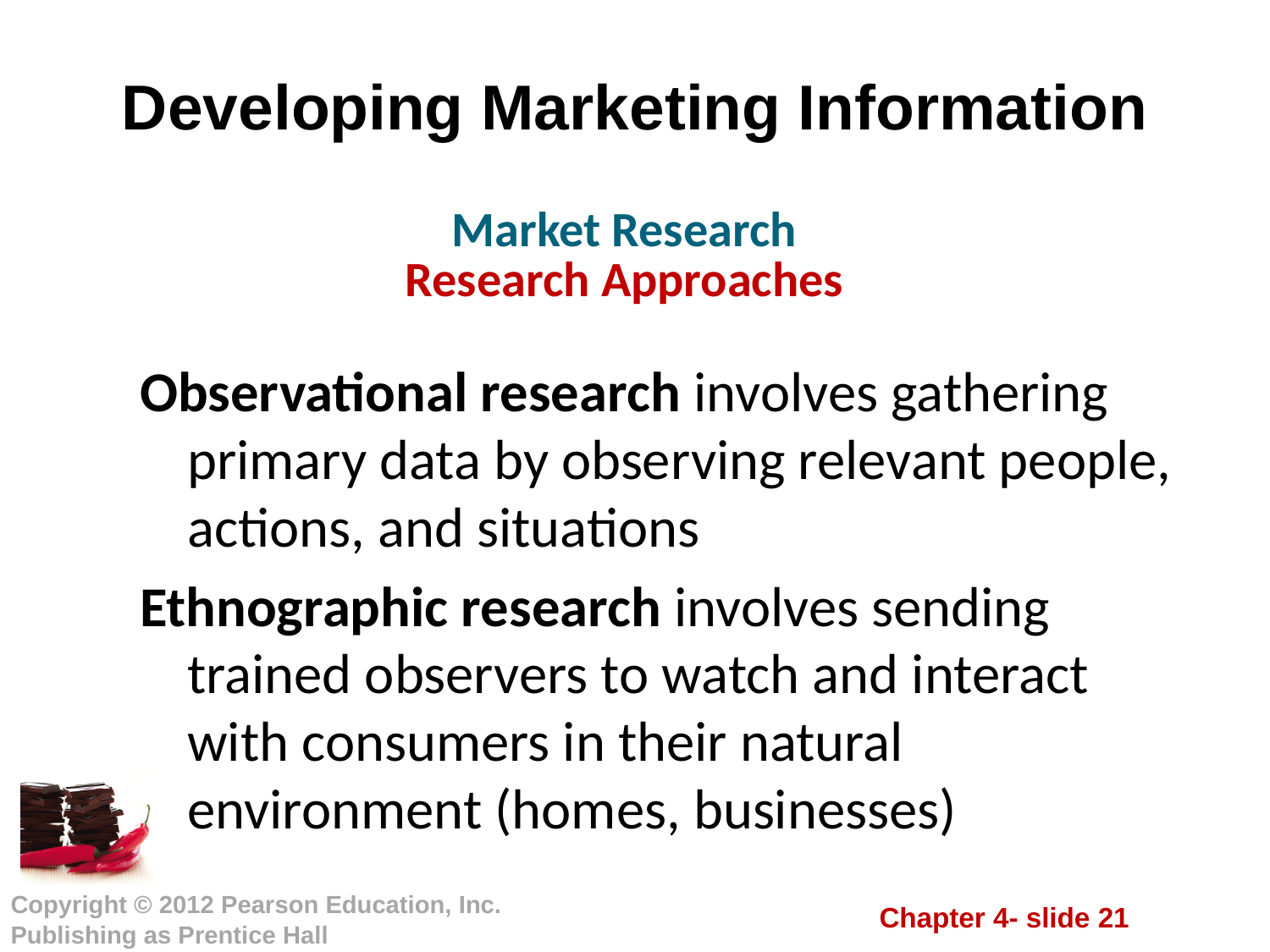

# Developing Marketing Information
Market Research
Research Approaches
Observational research involves gathering primary data by observing relevant people, actions, and situations
Ethnographic research involves sending trained observers to watch and interact with consumers in their natural environment (homes, businesses)